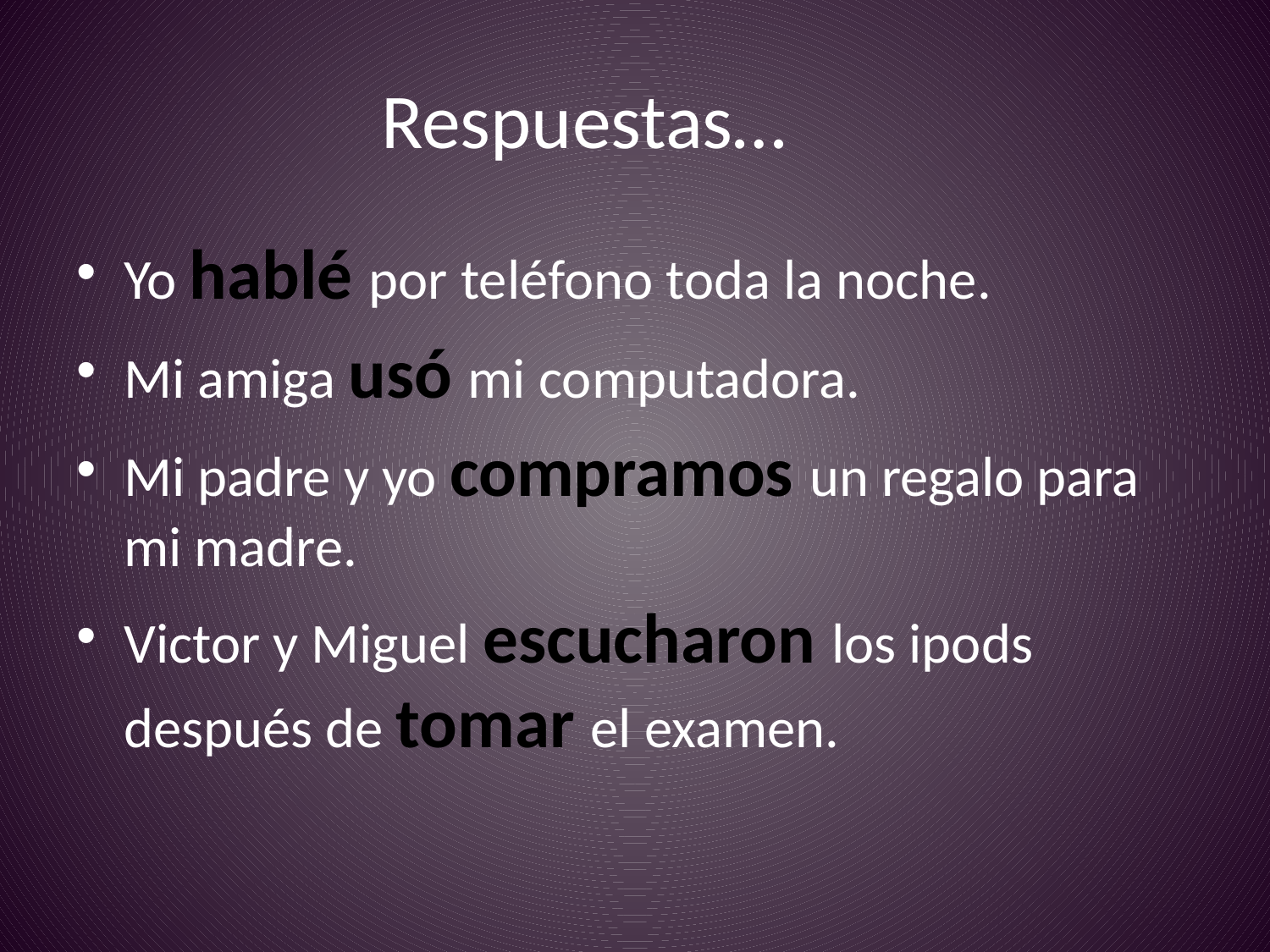

# Respuestas…
Yo hablé por teléfono toda la noche.
Mi amiga usó mi computadora.
Mi padre y yo compramos un regalo para mi madre.
Victor y Miguel escucharon los ipods después de tomar el examen.